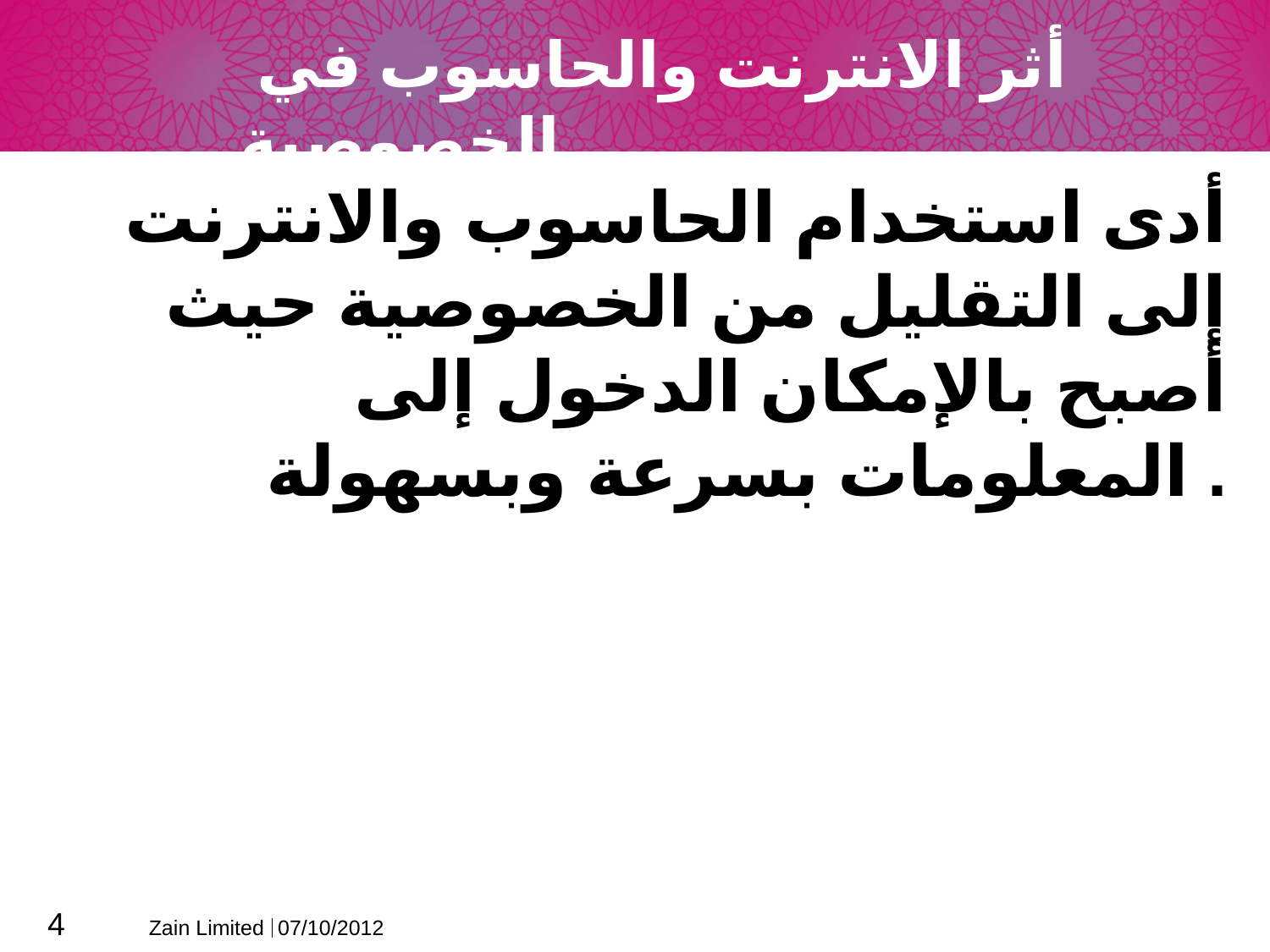

أثر الانترنت والحاسوب في الخصوصية
أدى استخدام الحاسوب والانترنت إلى التقليل من الخصوصية حيث أصبح بالإمكان الدخول إلى المعلومات بسرعة وبسهولة .
4
Zain Limited
07/10/2012